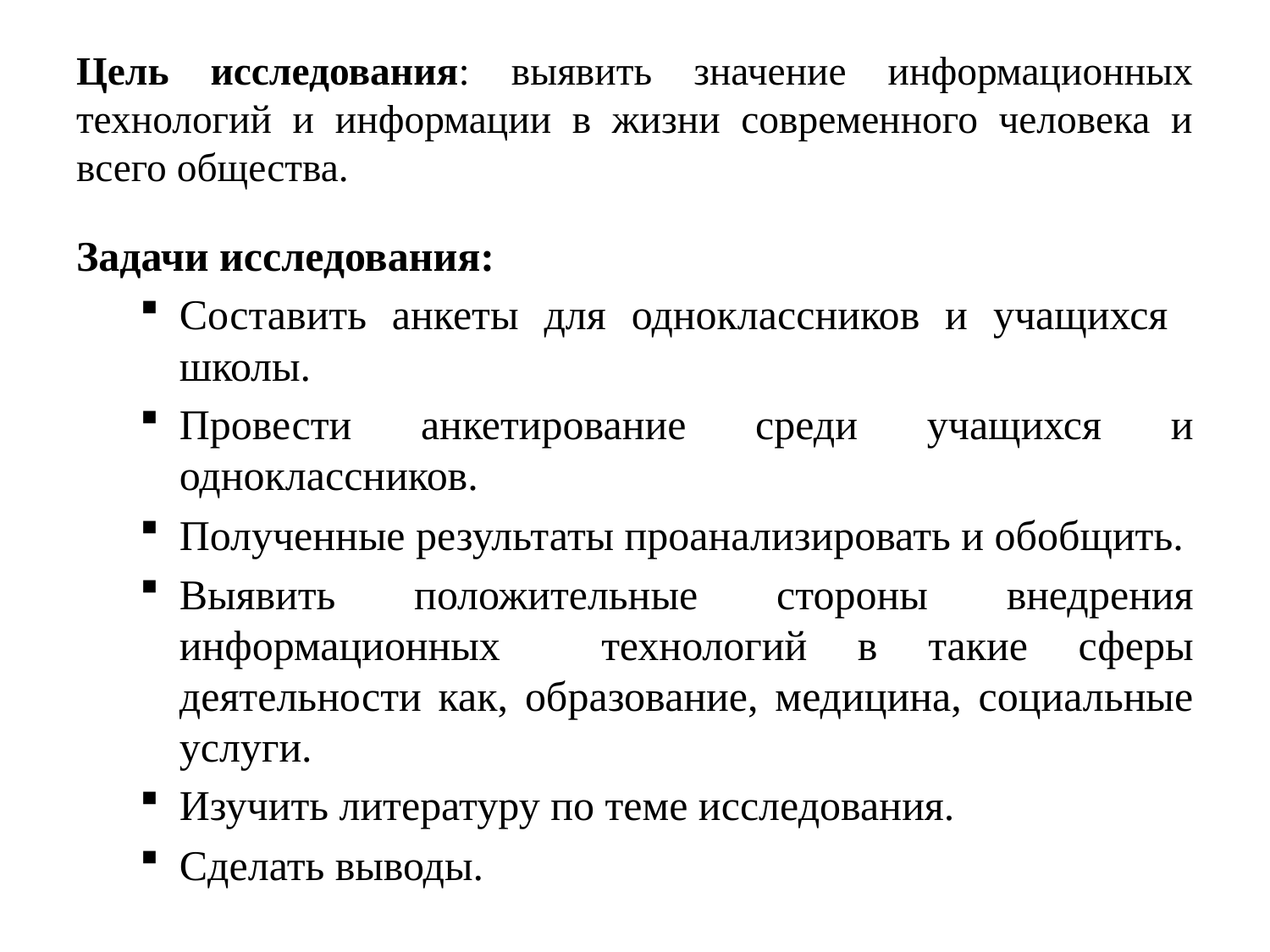

# Цель исследования: выявить значение информационных технологий и информации в жизни современного человека и всего общества.
Задачи исследования:
Составить анкеты для одноклассников и учащихся  школы.
Провести анкетирование среди учащихся и одноклассников.
Полученные результаты проанализировать и обобщить.
Выявить положительные стороны внедрения информационных  технологий в такие сферы деятельности как, образование, медицина, социальные услуги.
Изучить литературу по теме исследования.
Сделать выводы.